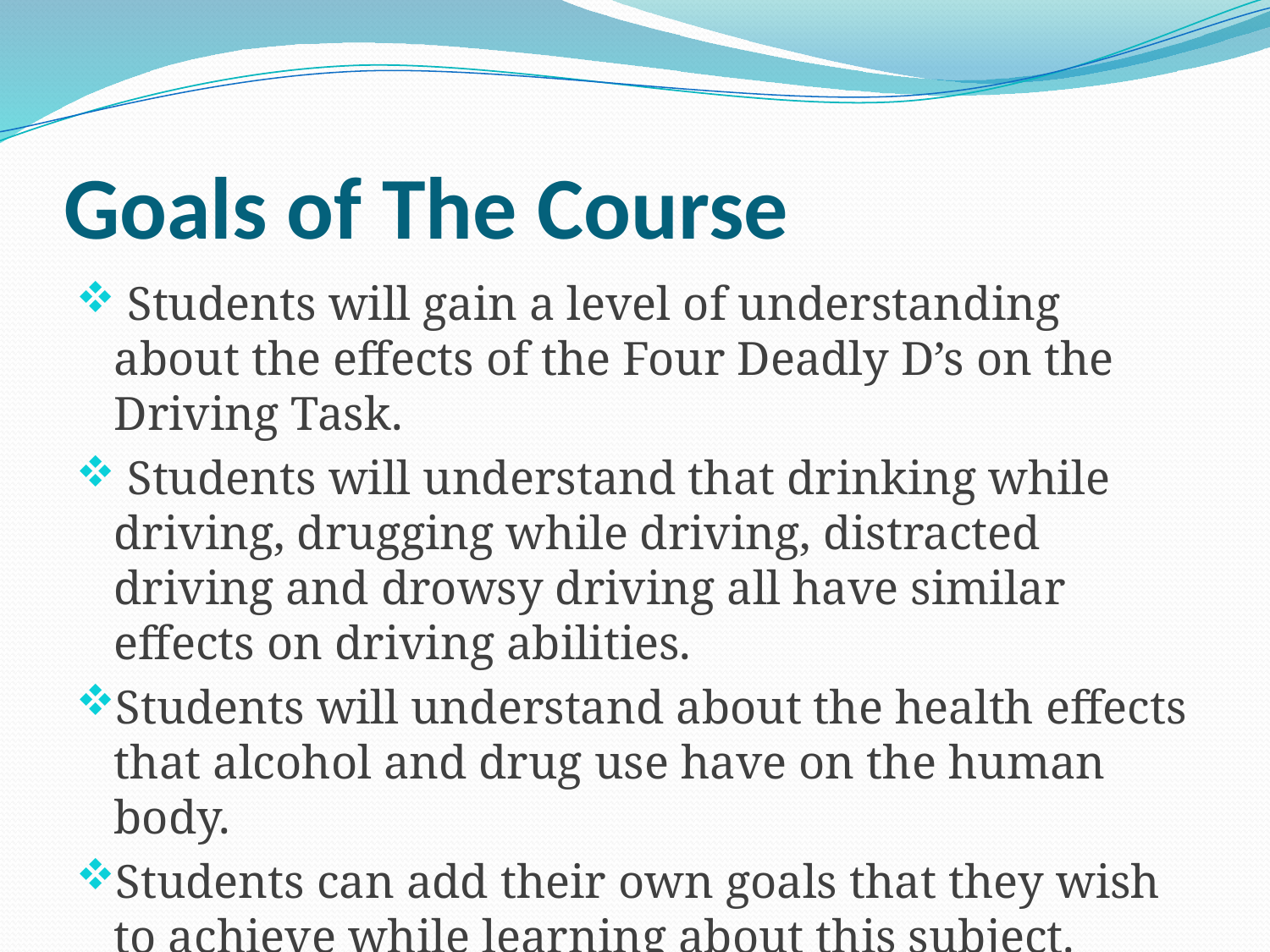

# Goals of The Course
 Students will gain a level of understanding about the effects of the Four Deadly D’s on the Driving Task.
 Students will understand that drinking while driving, drugging while driving, distracted driving and drowsy driving all have similar effects on driving abilities.
Students will understand about the health effects that alcohol and drug use have on the human body.
Students can add their own goals that they wish to achieve while learning about this subject.